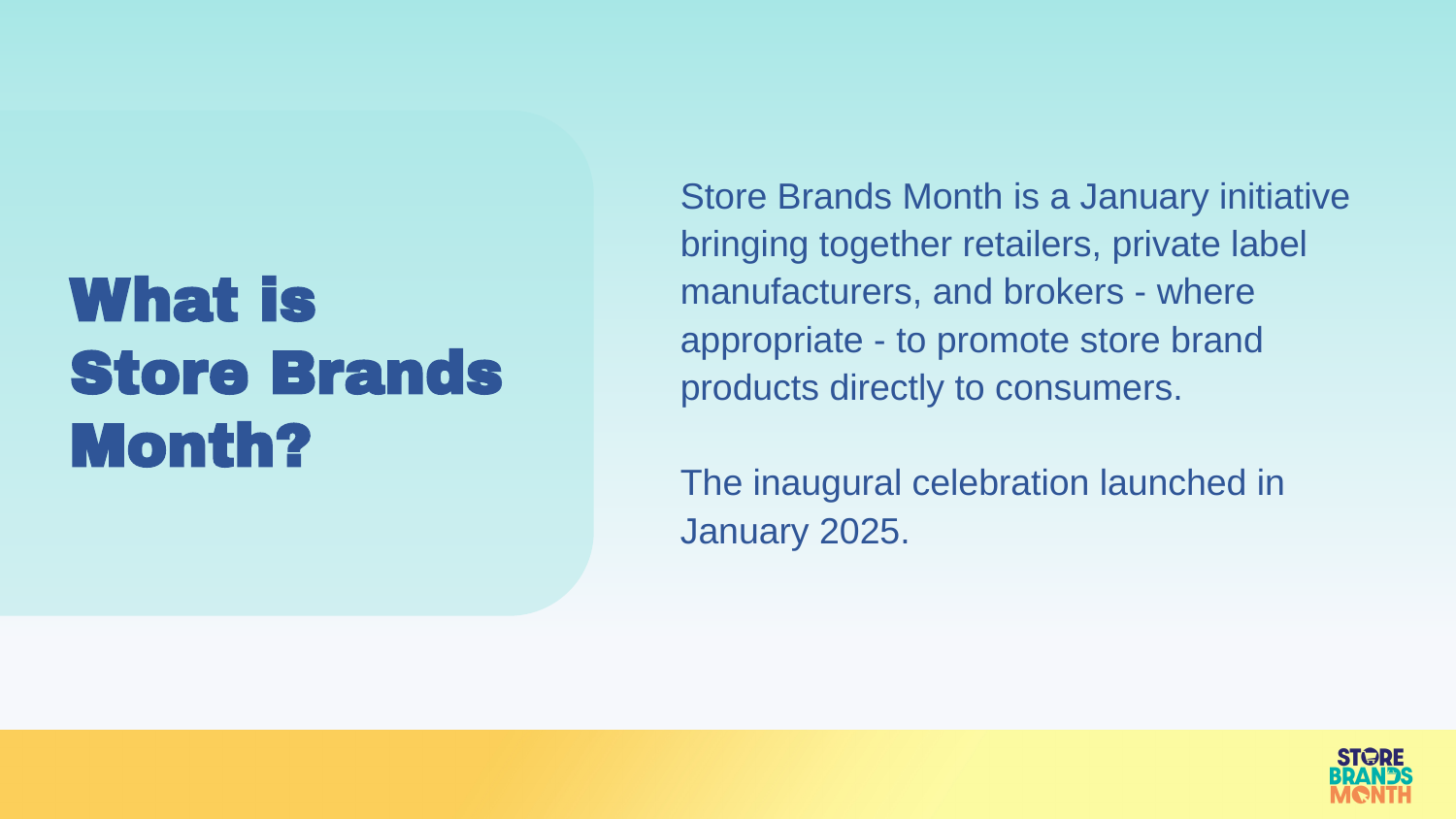

Store Brands Month is a January initiative bringing together retailers, private label manufacturers, and brokers - where appropriate - to promote store brand products directly to consumers.

The inaugural celebration launched in January 2025.
What is
Store Brands Month?